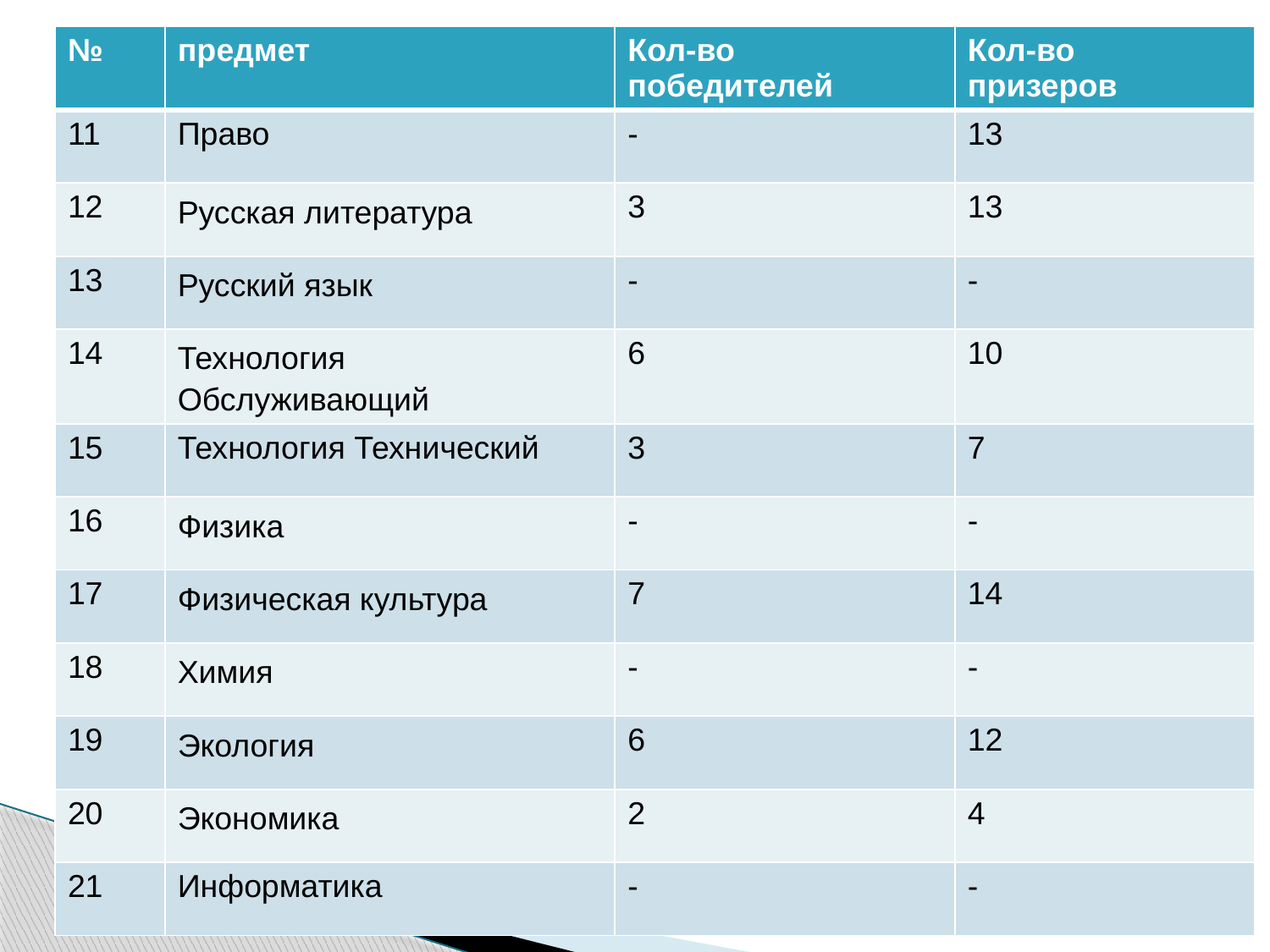

| № | предмет | Кол-во победителей | Кол-во призеров |
| --- | --- | --- | --- |
| 11 | Право | - | 13 |
| 12 | Русская литература | 3 | 13 |
| 13 | Русский язык | - | - |
| 14 | Технология Обслуживающий | 6 | 10 |
| 15 | Технология Технический | 3 | 7 |
| 16 | Физика | - | - |
| 17 | Физическая культура | 7 | 14 |
| 18 | Химия | - | - |
| 19 | Экология | 6 | 12 |
| 20 | Экономика | 2 | 4 |
| 21 | Информатика | - | - |
№
предмет
Кол-во победителей
Кол-во  призеров